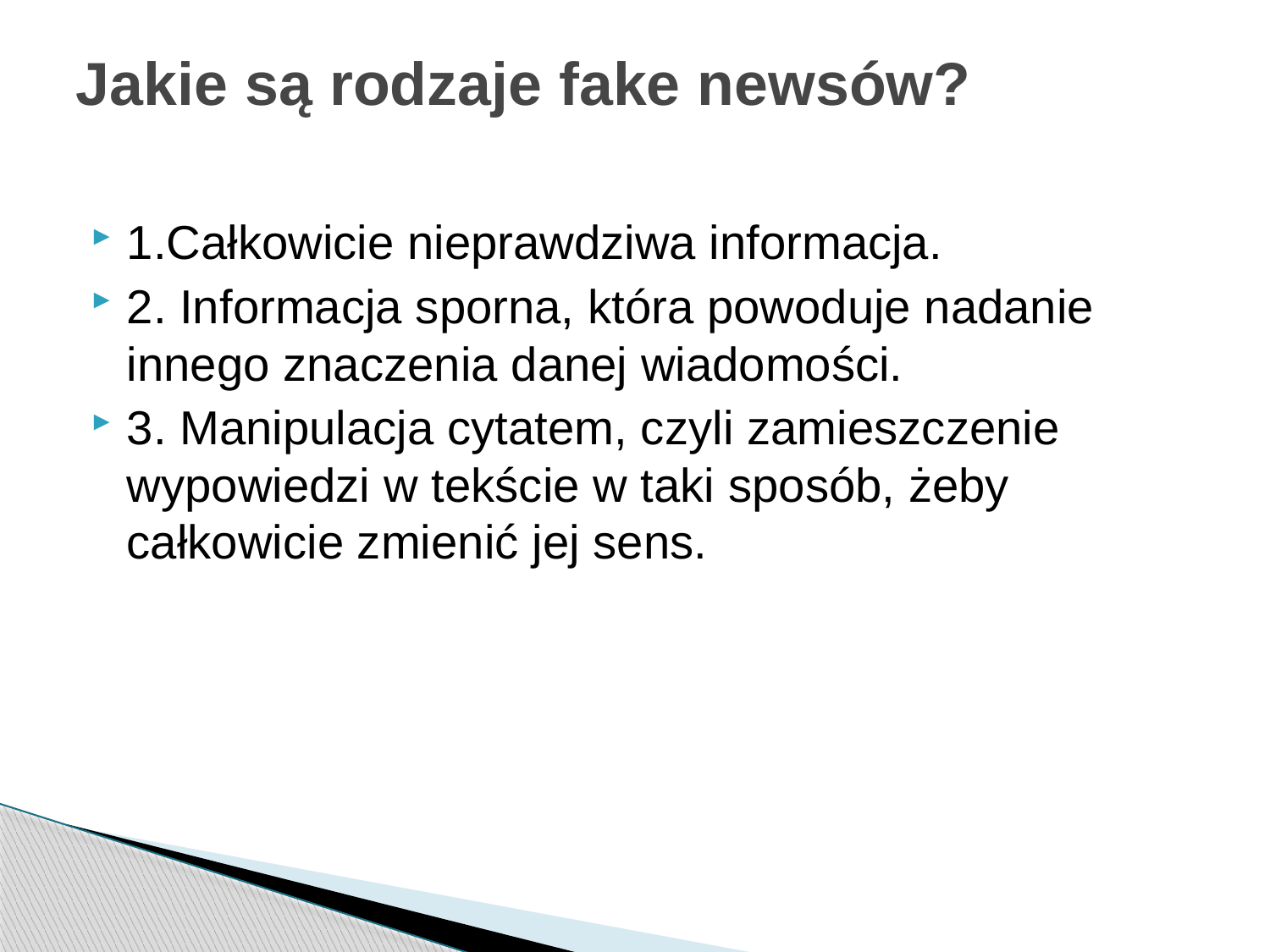

# Jakie są rodzaje fake newsów?
1.Całkowicie nieprawdziwa informacja.
2. Informacja sporna, która powoduje nadanie innego znaczenia danej wiadomości.
3. Manipulacja cytatem, czyli zamieszczenie wypowiedzi w tekście w taki sposób, żeby całkowicie zmienić jej sens.